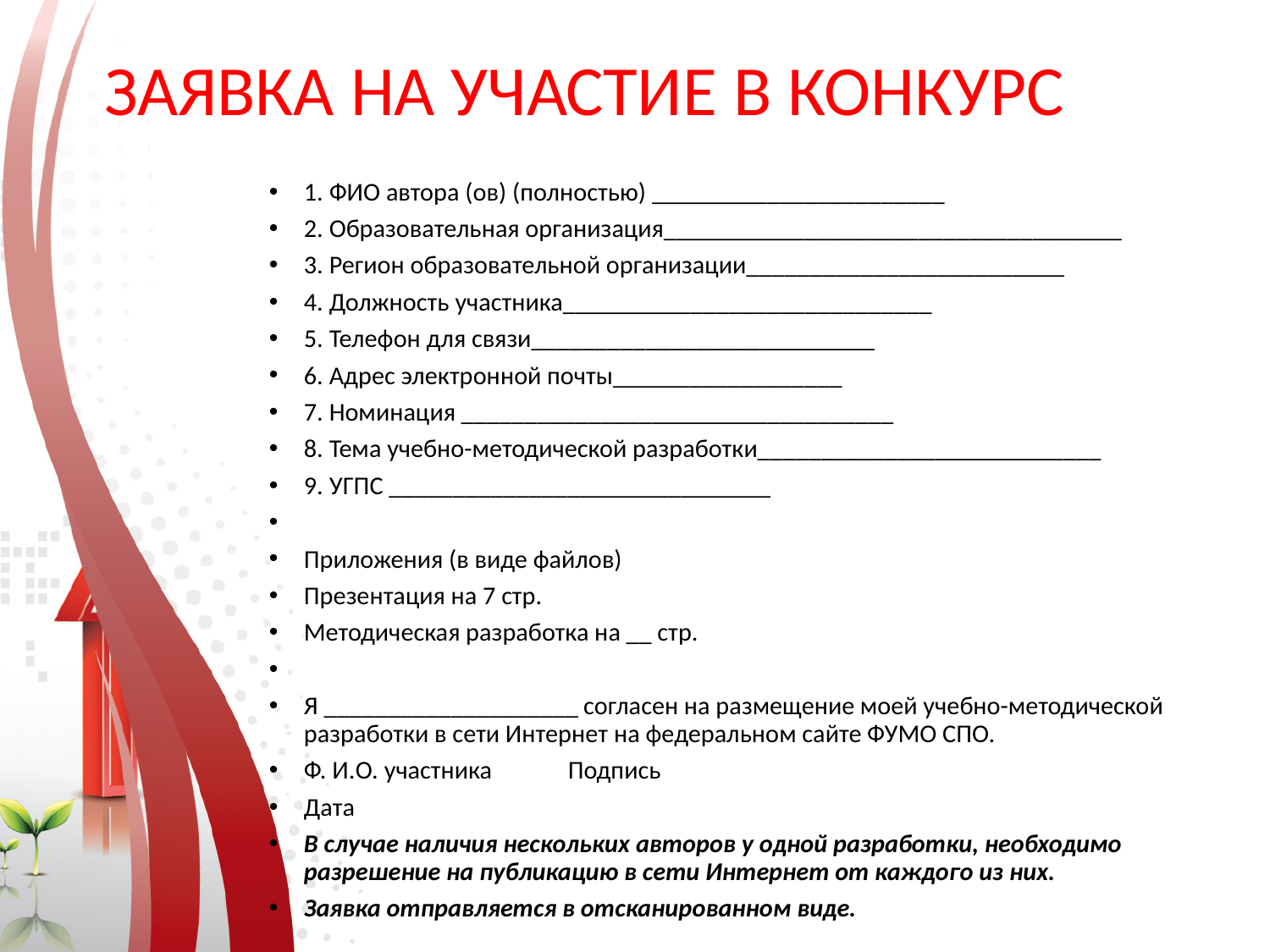

# ЗАЯВКА НА УЧАСТИЕ В КОНКУРС

1. ФИО автора (ов) (полностью) _______________________
2. Образовательная организация____________________________________
3. Регион образовательной организации_________________________
4. Должность участника_____________________________
5. Телефон для связи___________________________
6. Адрес электронной почты__________________
7. Номинация __________________________________
8. Тема учебно-методической разработки___________________________
9. УГПС ______________________________

Приложения (в виде файлов)
Презентация на 7 стр.
Методическая разработка на __ стр.

Я ____________________ согласен на размещение моей учебно-методической разработки в сети Интернет на федеральном сайте ФУМО СПО.
Ф. И.О. участника      										Подпись
				Дата
В случае наличия нескольких авторов у одной разработки, необходимо разрешение на публикацию в сети Интернет от каждого из них.
Заявка отправляется в отсканированном виде.